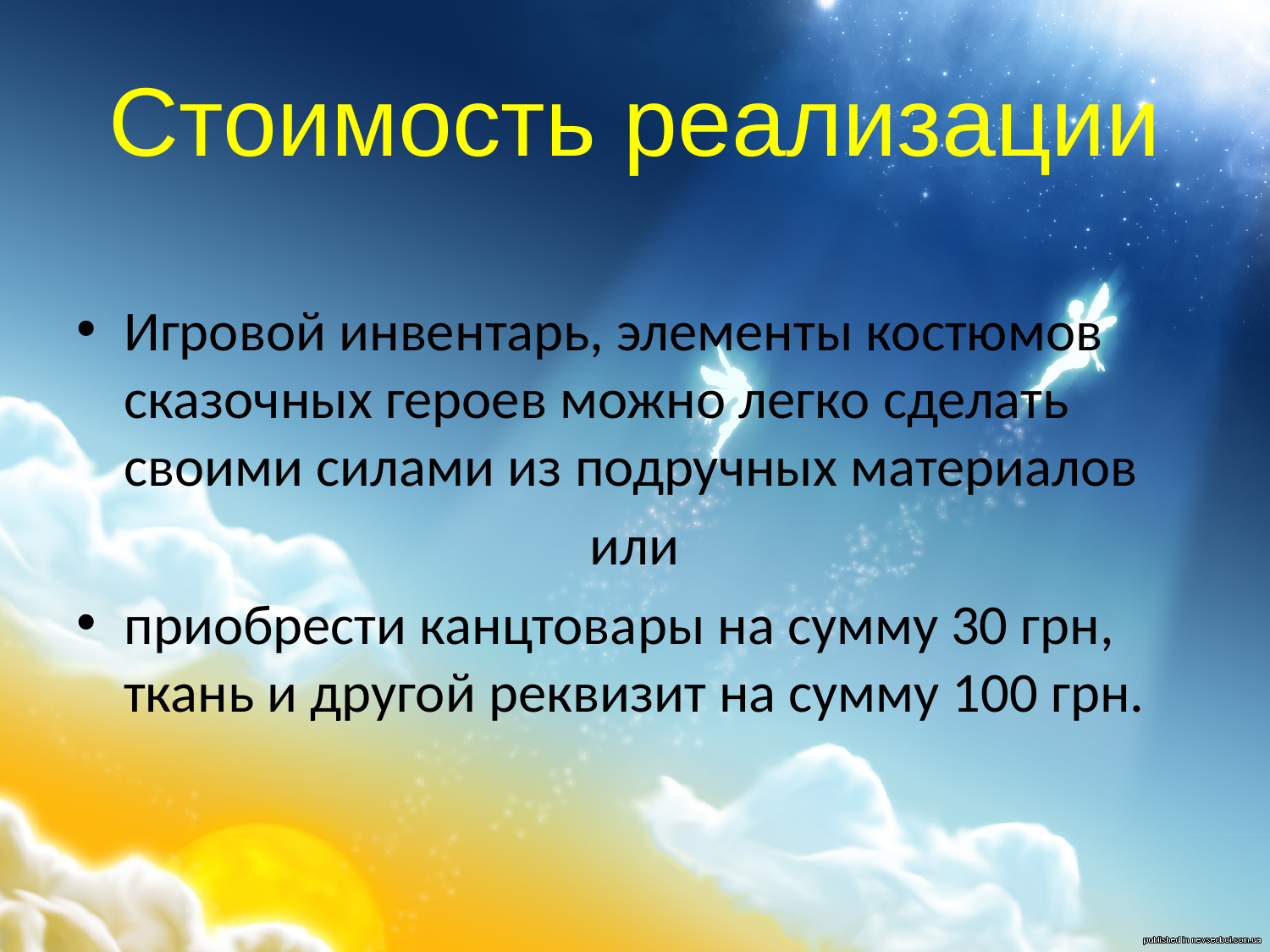

# Стоимость реализации
Игровой инвентарь, элементы костюмов сказочных героев можно легко сделать своими силами из подручных материалов
или
приобрести канцтовары на сумму 30 грн, ткань и другой реквизит на сумму 100 грн.